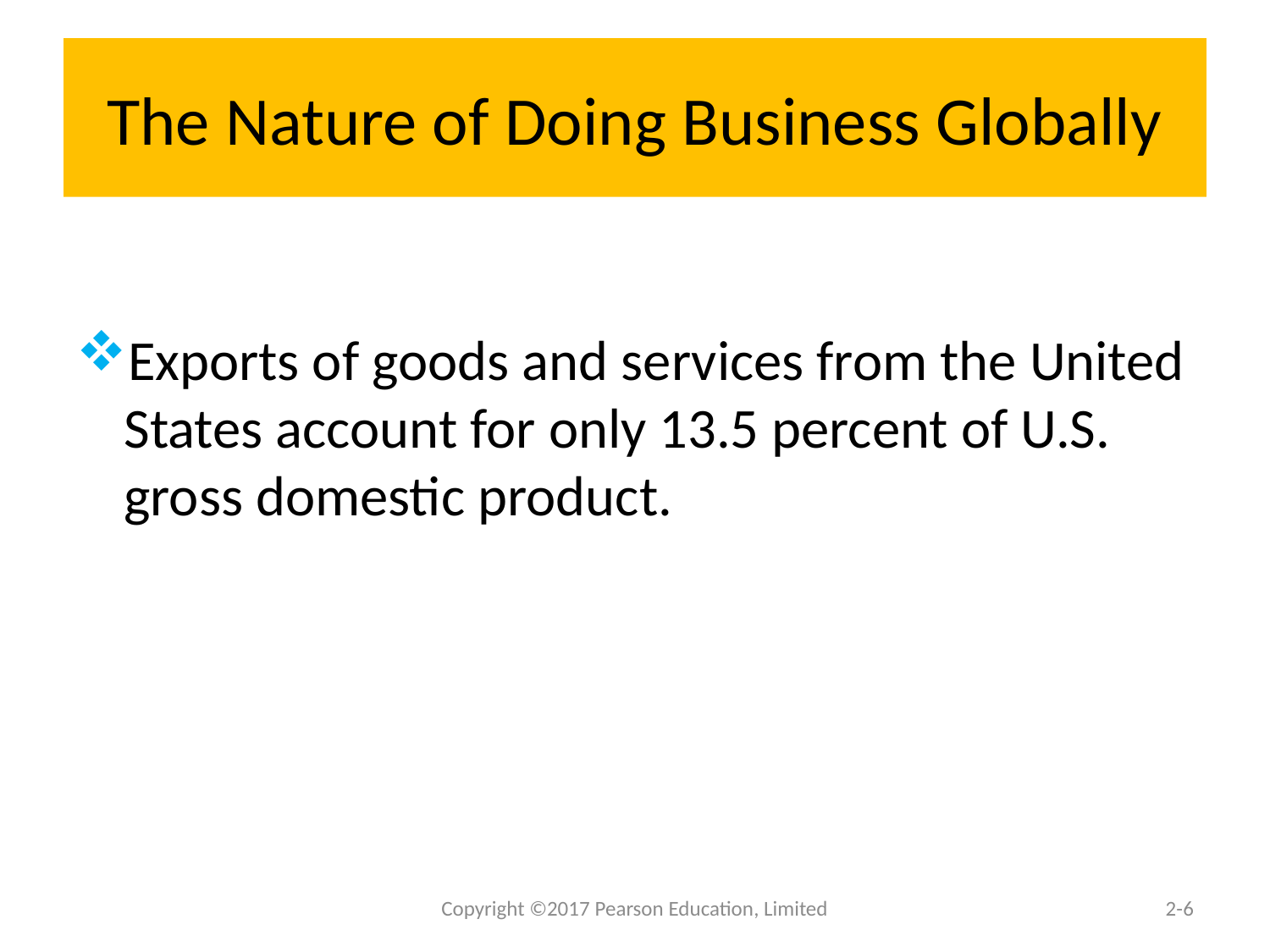

# The Nature of Doing Business Globally
Exports of goods and services from the United States account for only 13.5 percent of U.S. gross domestic product.
Copyright ©2017 Pearson Education, Limited
2-6